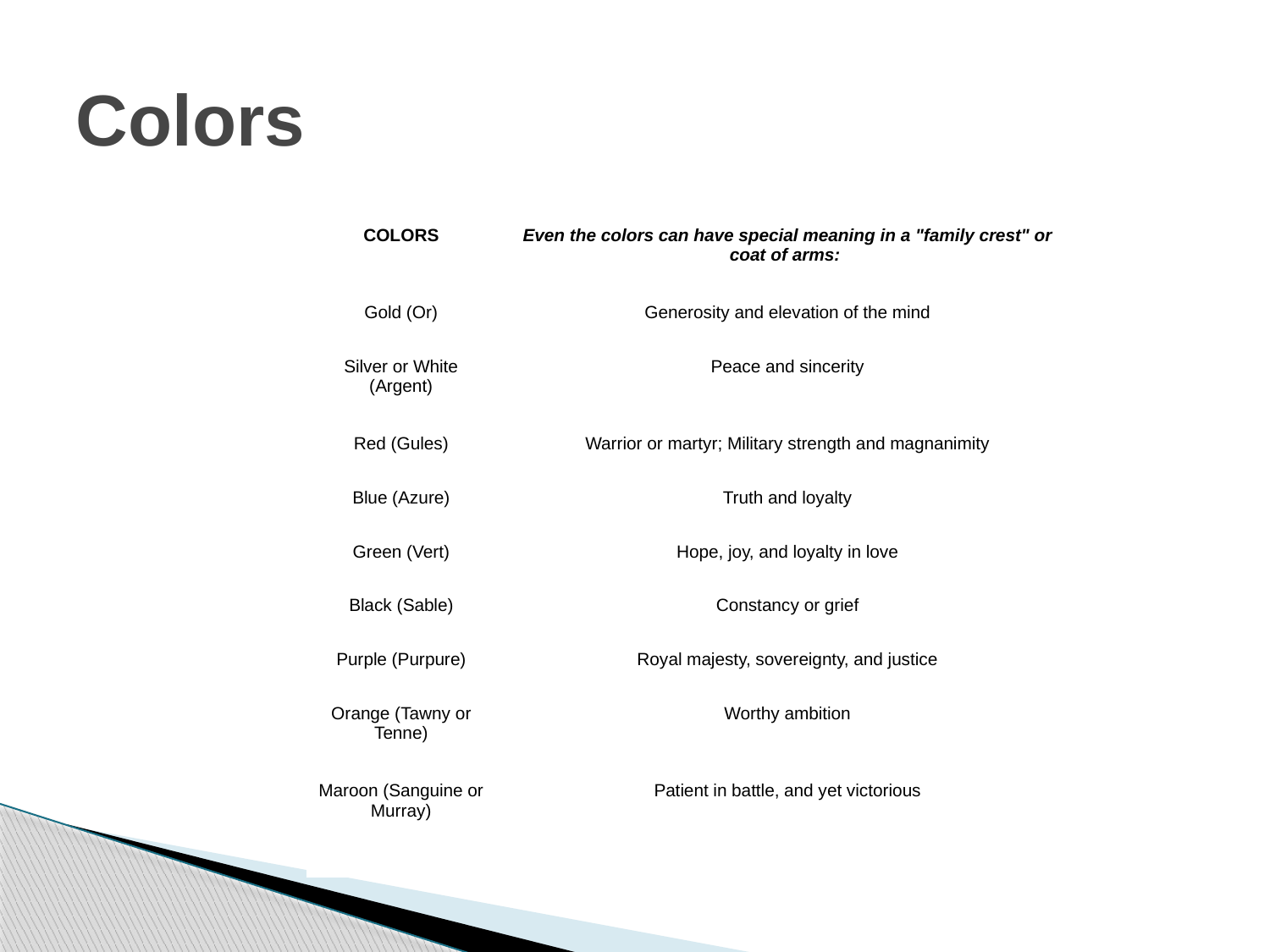

# Colors
| COLORS | Even the colors can have special meaning in a "family crest" or coat of arms: |
| --- | --- |
| Gold (Or) | Generosity and elevation of the mind |
| Silver or White (Argent) | Peace and sincerity |
| Red (Gules) | Warrior or martyr; Military strength and magnanimity |
| Blue (Azure) | Truth and loyalty |
| Green (Vert) | Hope, joy, and loyalty in love |
| Black (Sable) | Constancy or grief |
| Purple (Purpure) | Royal majesty, sovereignty, and justice |
| Orange (Tawny or Tenne) | Worthy ambition |
| Maroon (Sanguine or Murray) | Patient in battle, and yet victorious |